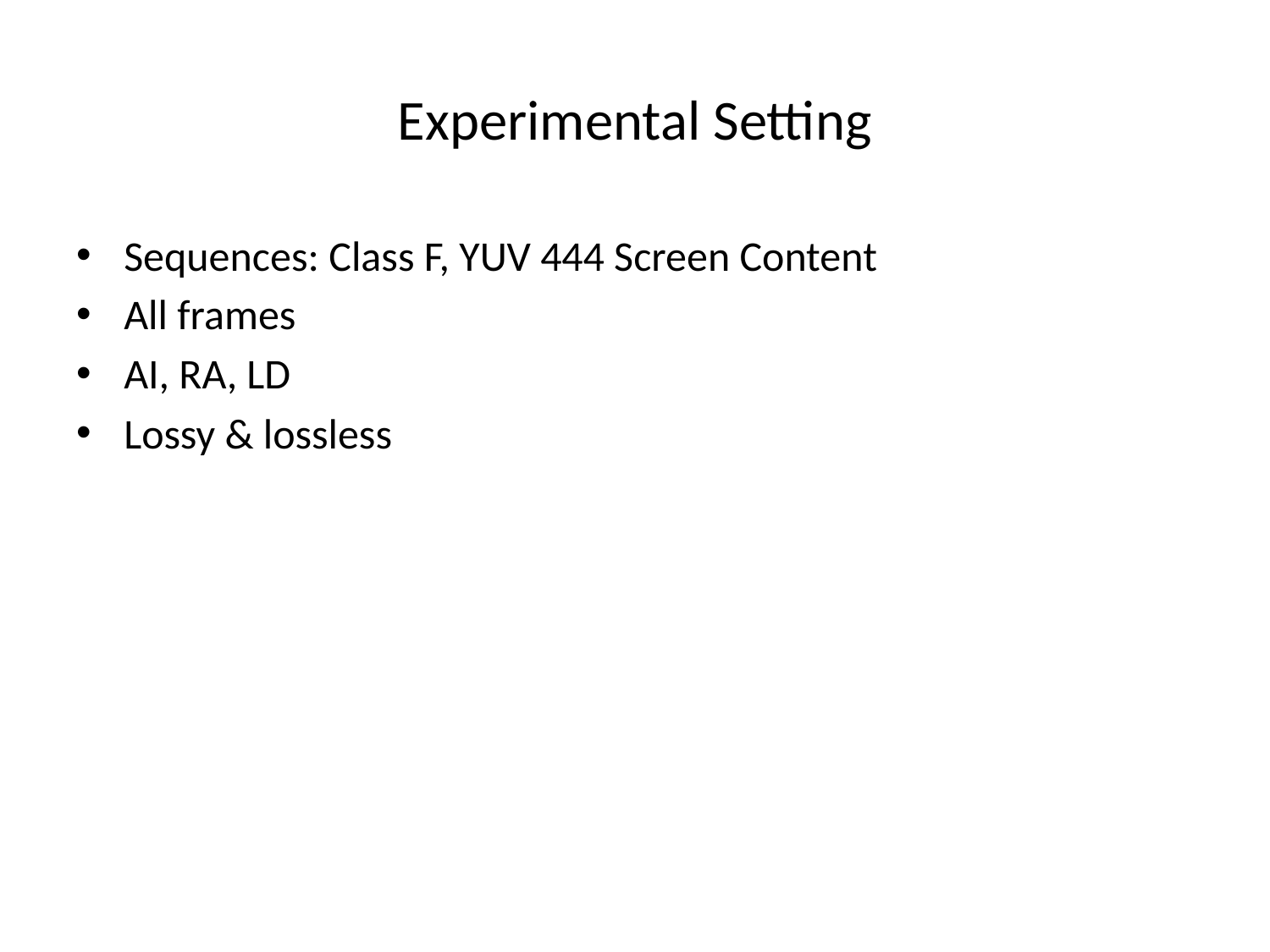

# Experimental Setting
Sequences: Class F, YUV 444 Screen Content
All frames
AI, RA, LD
Lossy & lossless